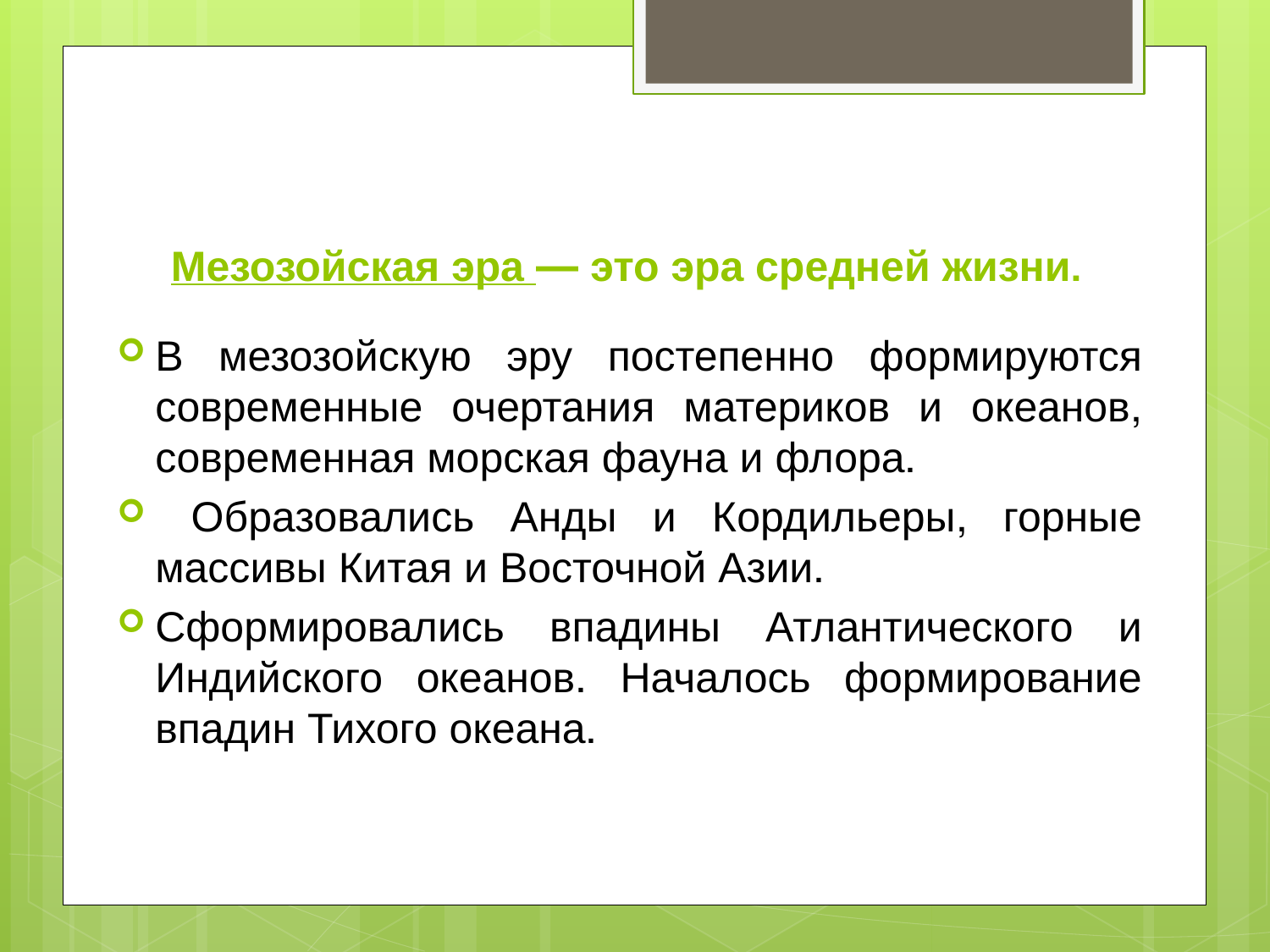

# Мезозойская эра — это эра средней жизни.
В мезозойскую эру постепенно формируются современные очертания материков и океанов, современная морская фауна и флора.
 Образовались Анды и Кордильеры, горные массивы Китая и Восточной Азии.
Сформировались впадины Атлантического и Индийского океанов. Началось формирование впадин Тихого океана.